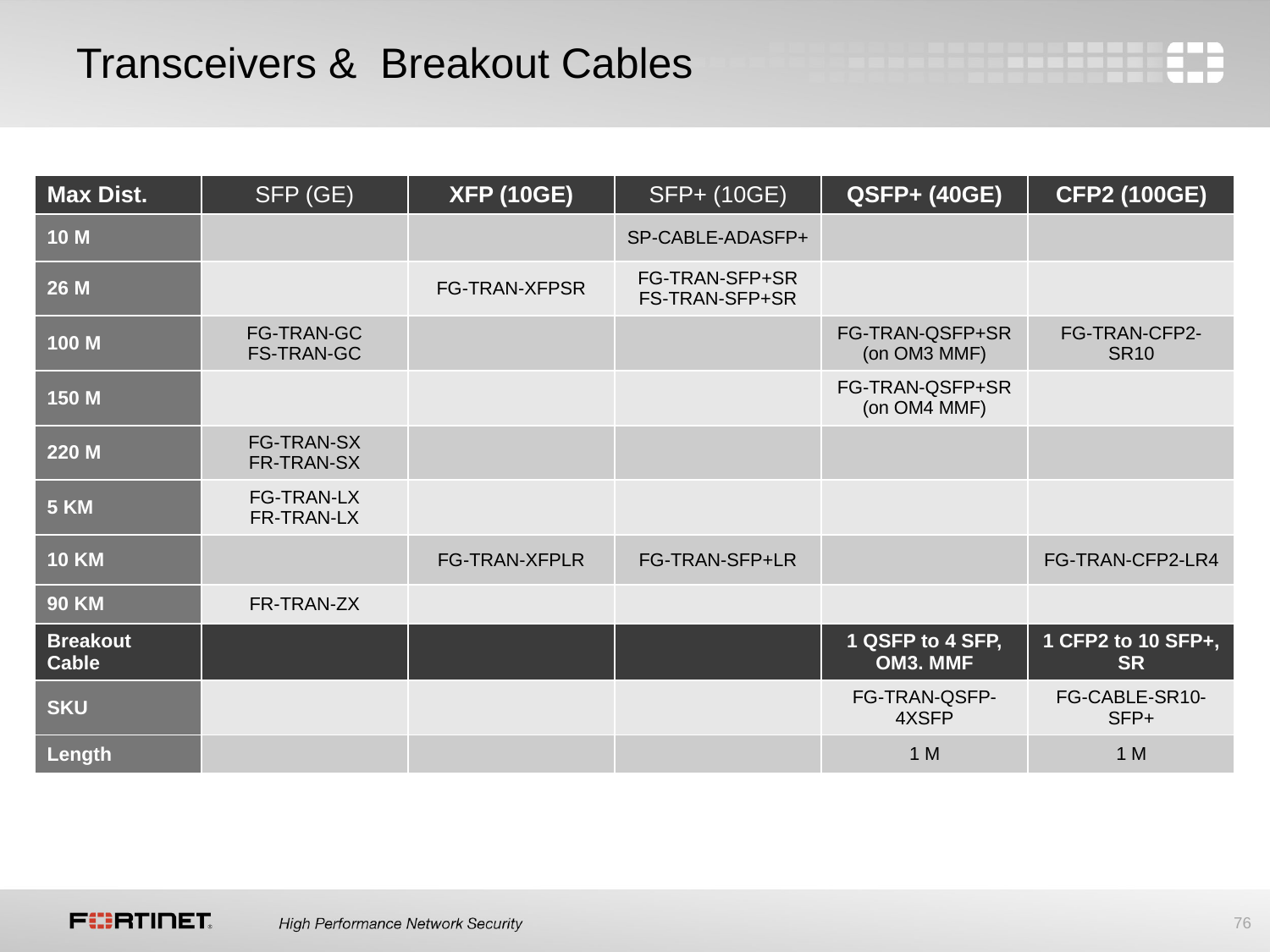

# Transceivers &  Breakout Cables
| Max Dist. | SFP (GE) | XFP (10GE) | SFP+ (10GE) | QSFP+ (40GE) | CFP2 (100GE) |
| --- | --- | --- | --- | --- | --- |
| 10 M |  |  | SP-CABLE-ADASFP+ |  |  |
| 26 M |  | FG-TRAN-XFPSR | FG-TRAN-SFP+SR FS-TRAN-SFP+SR |  |  |
| 100 M | FG-TRAN-GC FS-TRAN-GC |  |  | FG-TRAN-QSFP+SR (on OM3 MMF) | FG-TRAN-CFP2-SR10 |
| 150 M |  |  |  | FG-TRAN-QSFP+SR (on OM4 MMF) |  |
| 220 M | FG-TRAN-SX FR-TRAN-SX |  |  |  |  |
| 5 KM | FG-TRAN-LX FR-TRAN-LX |  |  |  |  |
| 10 KM |  | FG-TRAN-XFPLR | FG-TRAN-SFP+LR |  | FG-TRAN-CFP2-LR4 |
| 90 KM | FR-TRAN-ZX |  |  |  |  |
| Breakout Cable |  |  |  | 1 QSFP to 4 SFP, OM3. MMF | 1 CFP2 to 10 SFP+, SR |
| SKU |  |  |  | FG-TRAN-QSFP-4XSFP | FG-CABLE-SR10-SFP+ |
| Length |  |  |  | 1 M | 1 M |